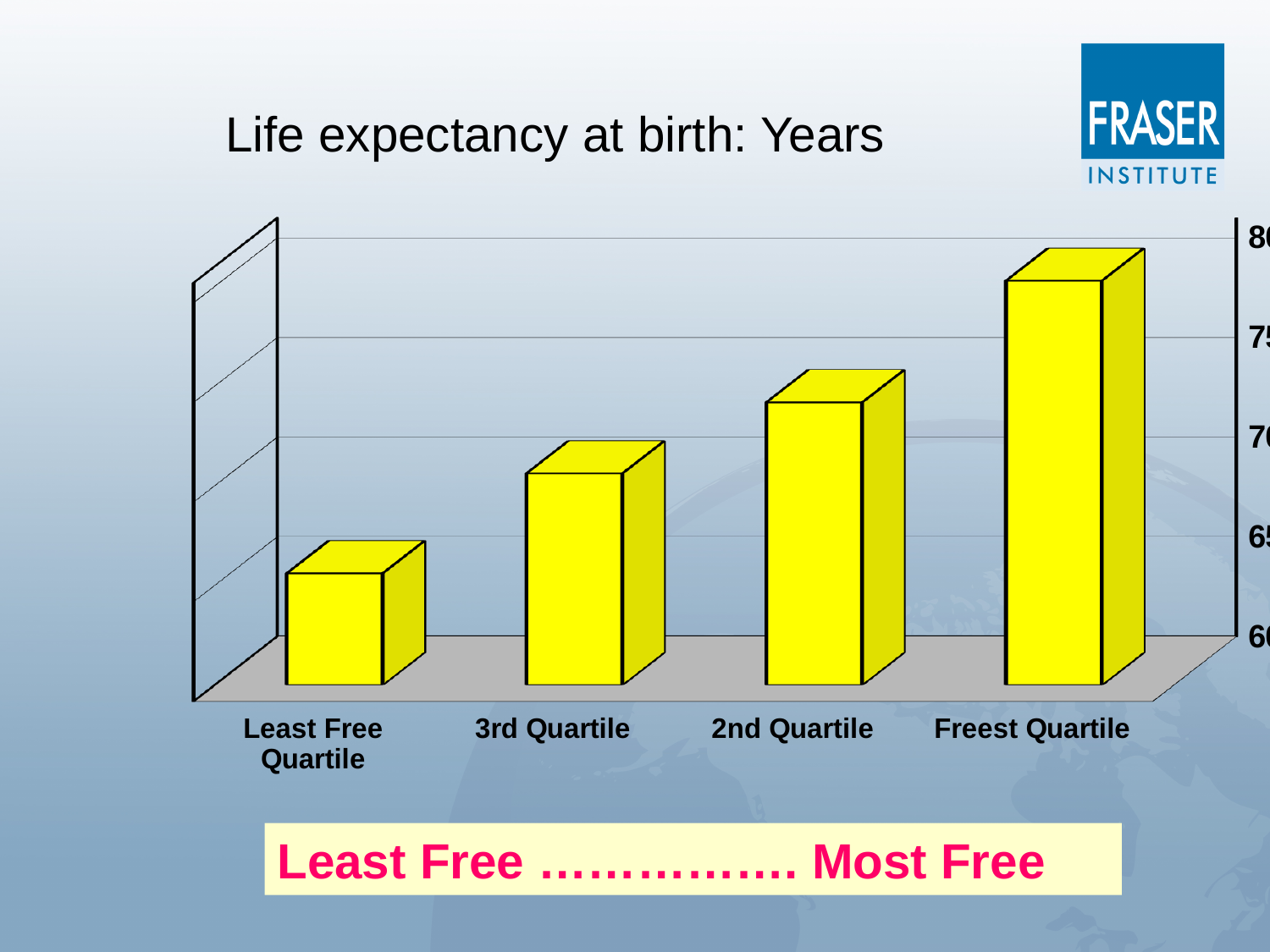

Life expectancy at birth: Years

[unsupported chart]

Least Free ……………. Most Free